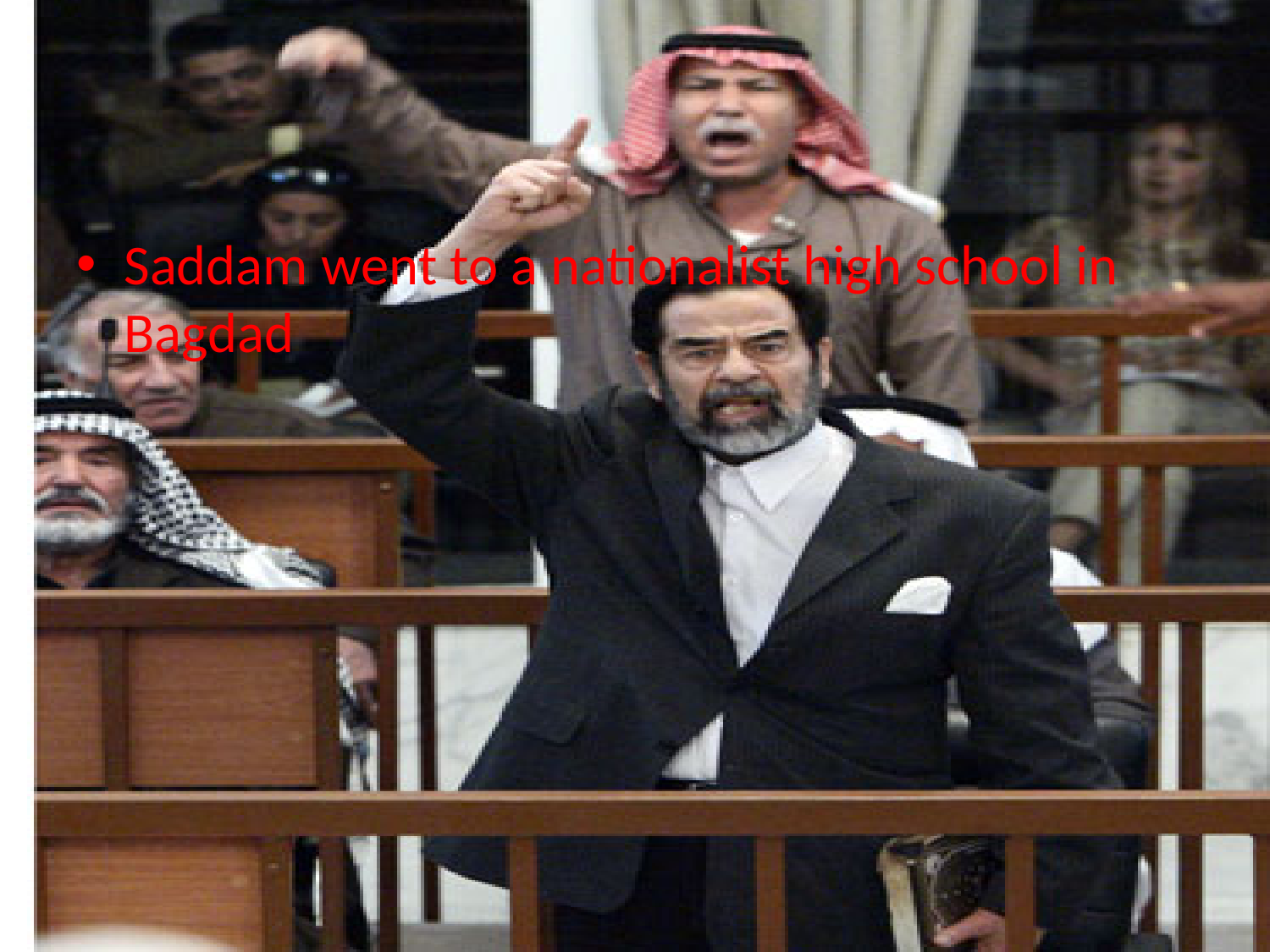

#
Saddam went to a nationalist high school in Bagdad